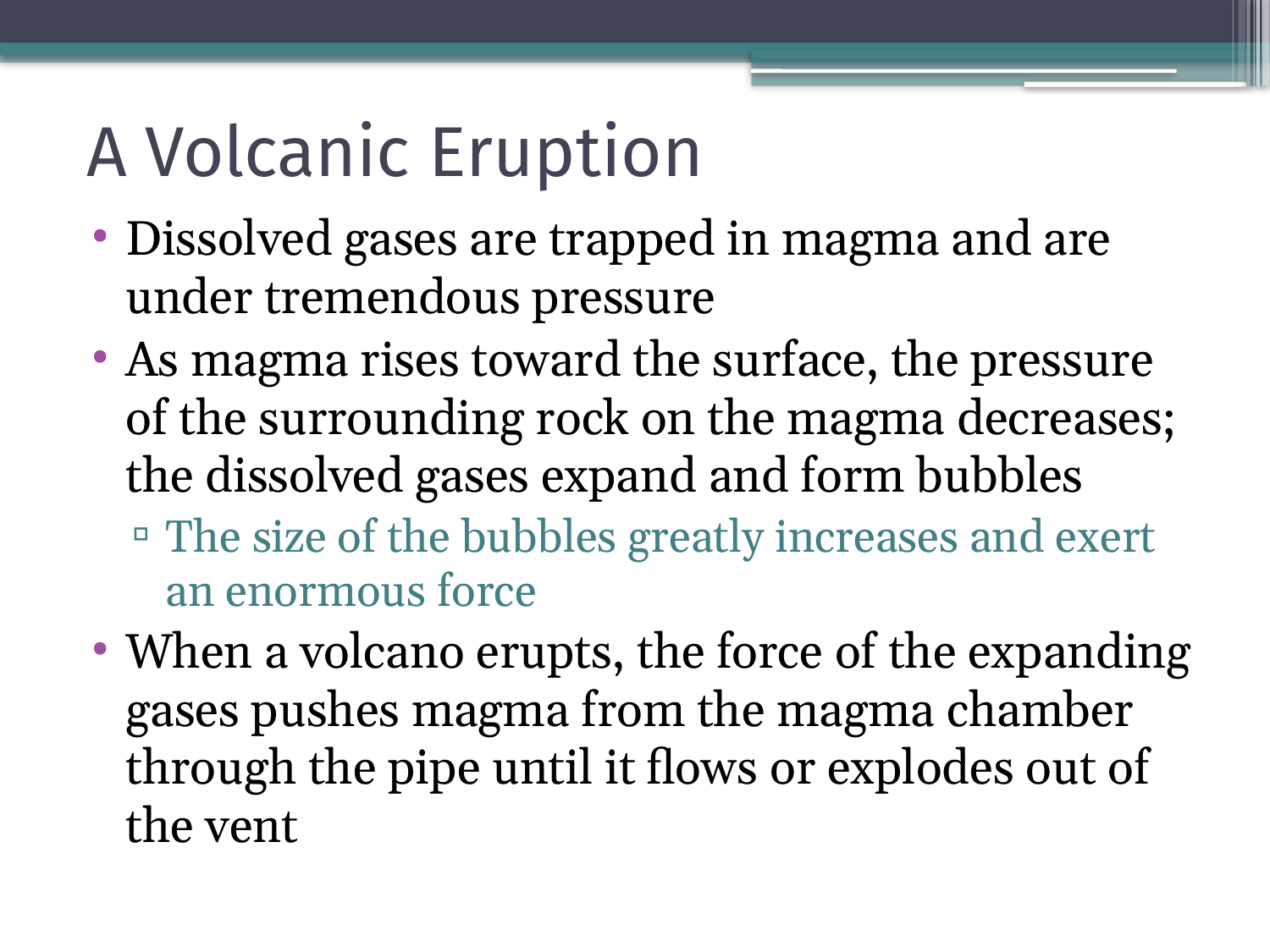

# A Volcanic Eruption
Dissolved gases are trapped in magma and are under tremendous pressure
As magma rises toward the surface, the pressure of the surrounding rock on the magma decreases; the dissolved gases expand and form bubbles
The size of the bubbles greatly increases and exert an enormous force
When a volcano erupts, the force of the expanding gases pushes magma from the magma chamber through the pipe until it flows or explodes out of the vent